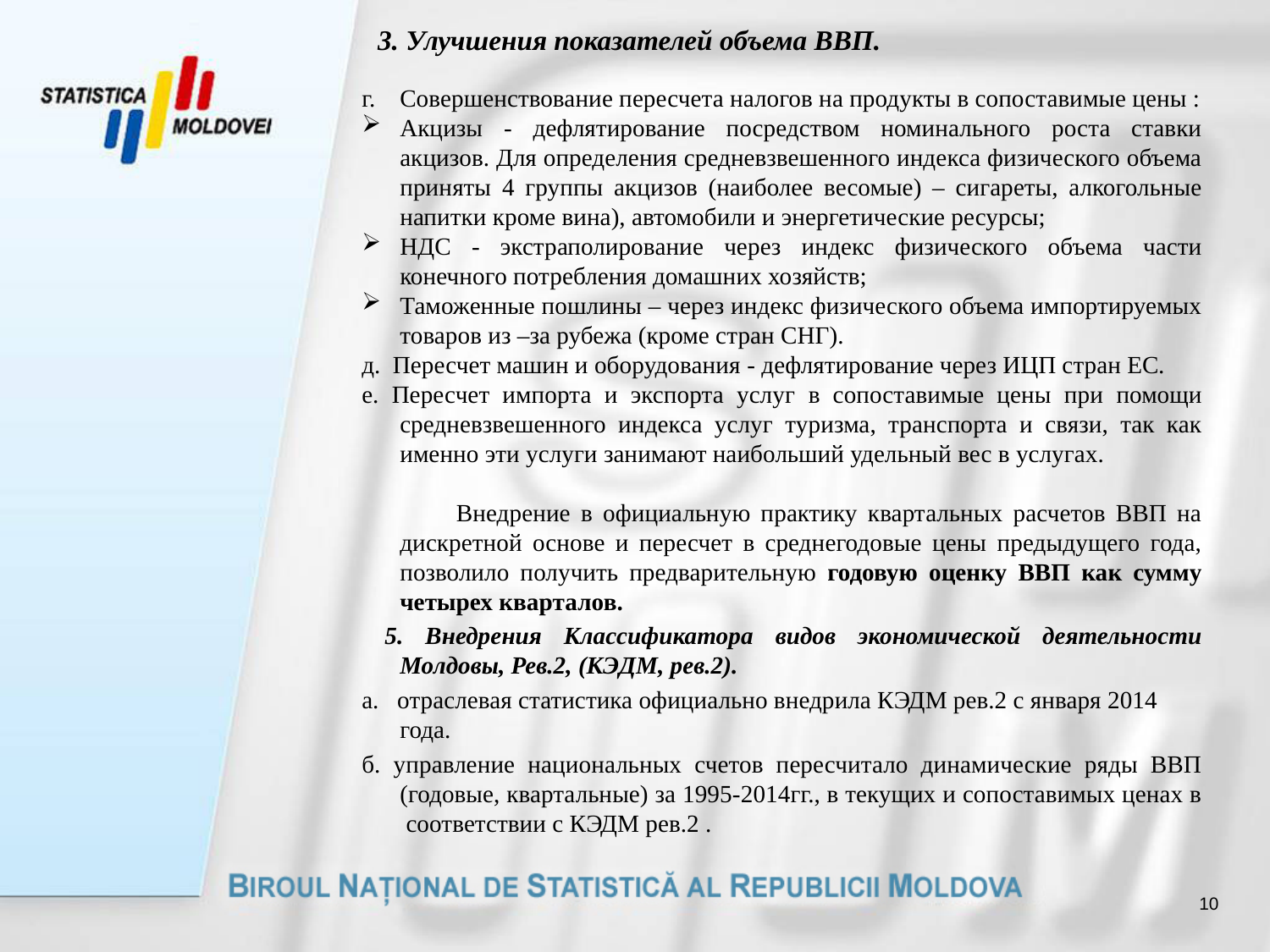

# 3. Улучшения показателей объема ВВП.
г.    Совершенствование пересчета налогов на продукты в сопоставимые цены :
Акцизы - дефлятирование посредством номинального роста ставки акцизов. Для определения средневзвешенного индекса физического объема приняты 4 группы акцизов (наиболее весомые) – сигареты, алкогольные напитки кроме вина), автомобили и энергетические ресурсы;
НДС - экстраполирование через индекс физического объема части конечного потребления домашних хозяйств;
Таможенные пошлины – через индекс физического объема импортируемых товаров из –за рубежа (кроме стран СНГ).
д.  Пересчет машин и оборудования - дефлятирование через ИЦП стран ЕС.
е. Пересчет импорта и экспорта услуг в сопоставимые цены при помощи средневзвешенного индекса услуг туризма, транспорта и связи, так как именно эти услуги занимают наибольший удельный вес в услугах.

         Внедрение в официальную практику квартальных расчетов ВВП на дискретной основе и пересчет в среднегодовые цены предыдущего года, позволило получить предварительную годовую оценку ВВП как сумму четырех кварталов.
 5. Внедрения Классификатора видов экономической деятельности Молдовы, Рев.2, (КЭДМ, рев.2).
а.   отраслевая статистика официально внедрила КЭДМ рев.2 с января 2014 года.
б. управление национальных счетов пересчитало динамические ряды ВВП (годовые, квартальные) за 1995-2014гг., в текущих и сопоставимых ценах в  соответствии с КЭДМ рев.2 .

10